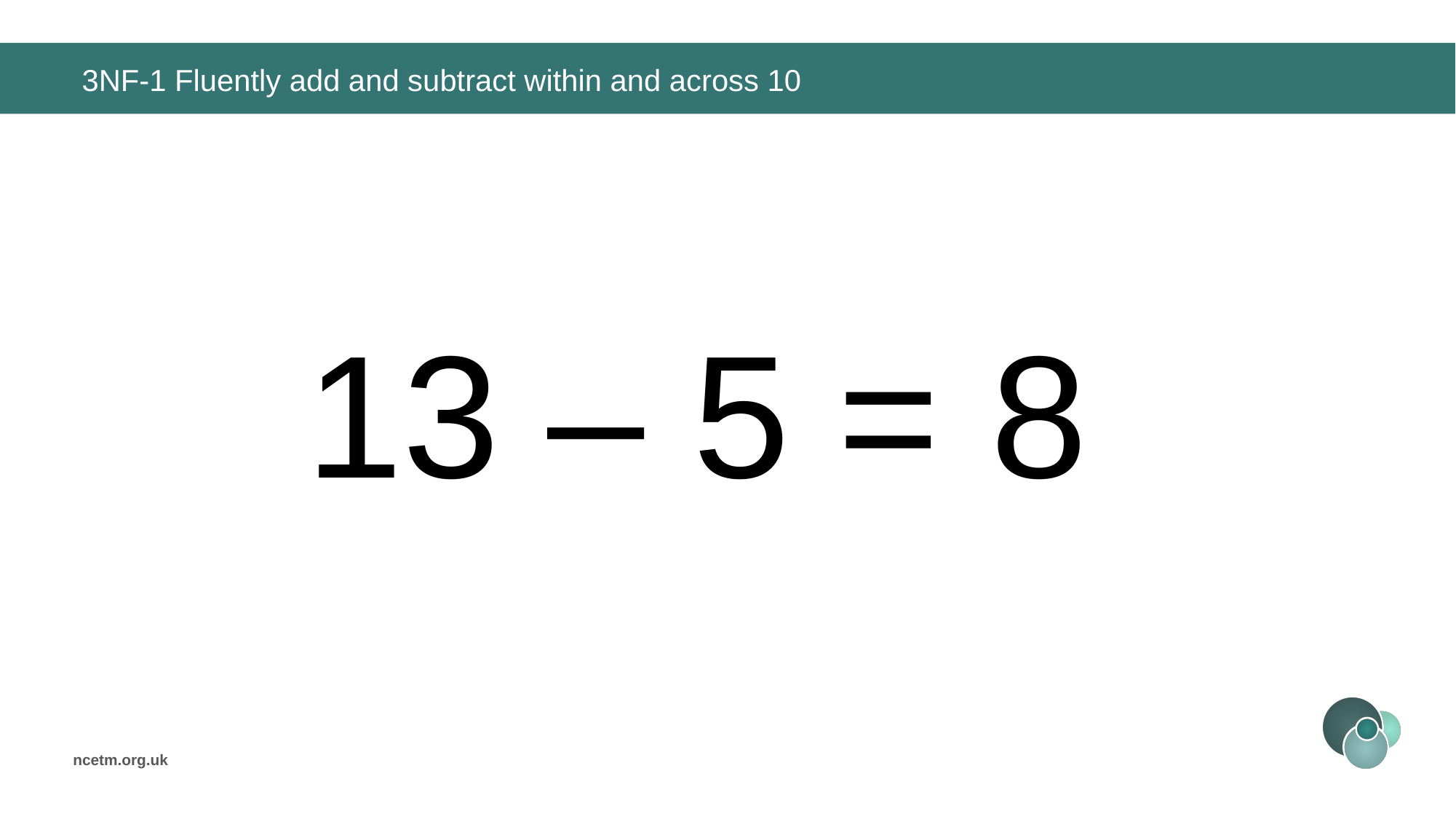

# 3NF-1 Fluently add and subtract within and across 10
13 – 5 =
8